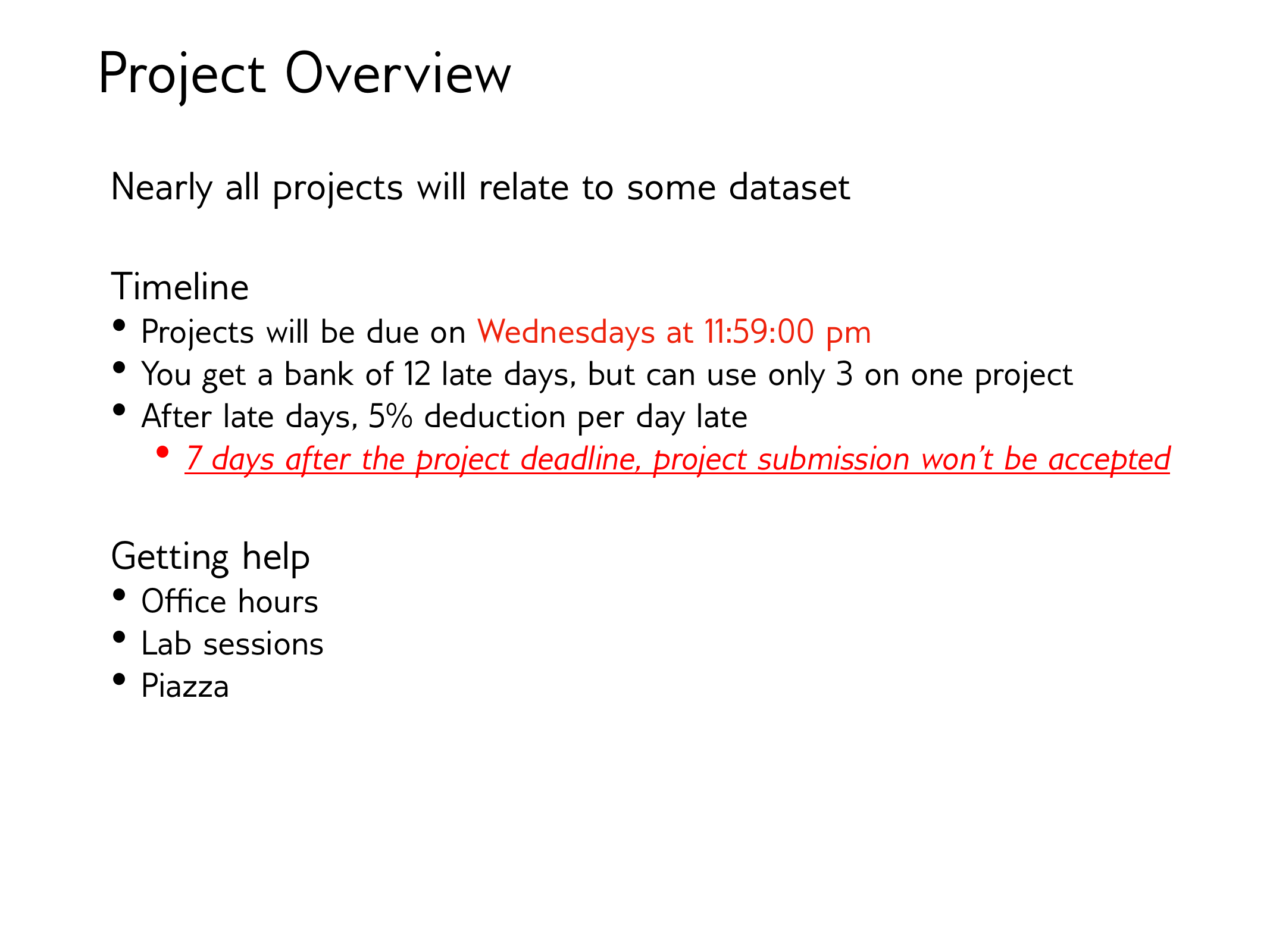

Project Overview
Nearly all projects will relate to some dataset
Timeline
Projects will be due on Wednesdays at 11:59:00 pm
You get a bank of 12 late days, but can use only 3 on one project
After late days, 5% deduction per day late
7 days after the project deadline, project submission won’t be accepted
Getting help
Office hours
Lab sessions
Piazza